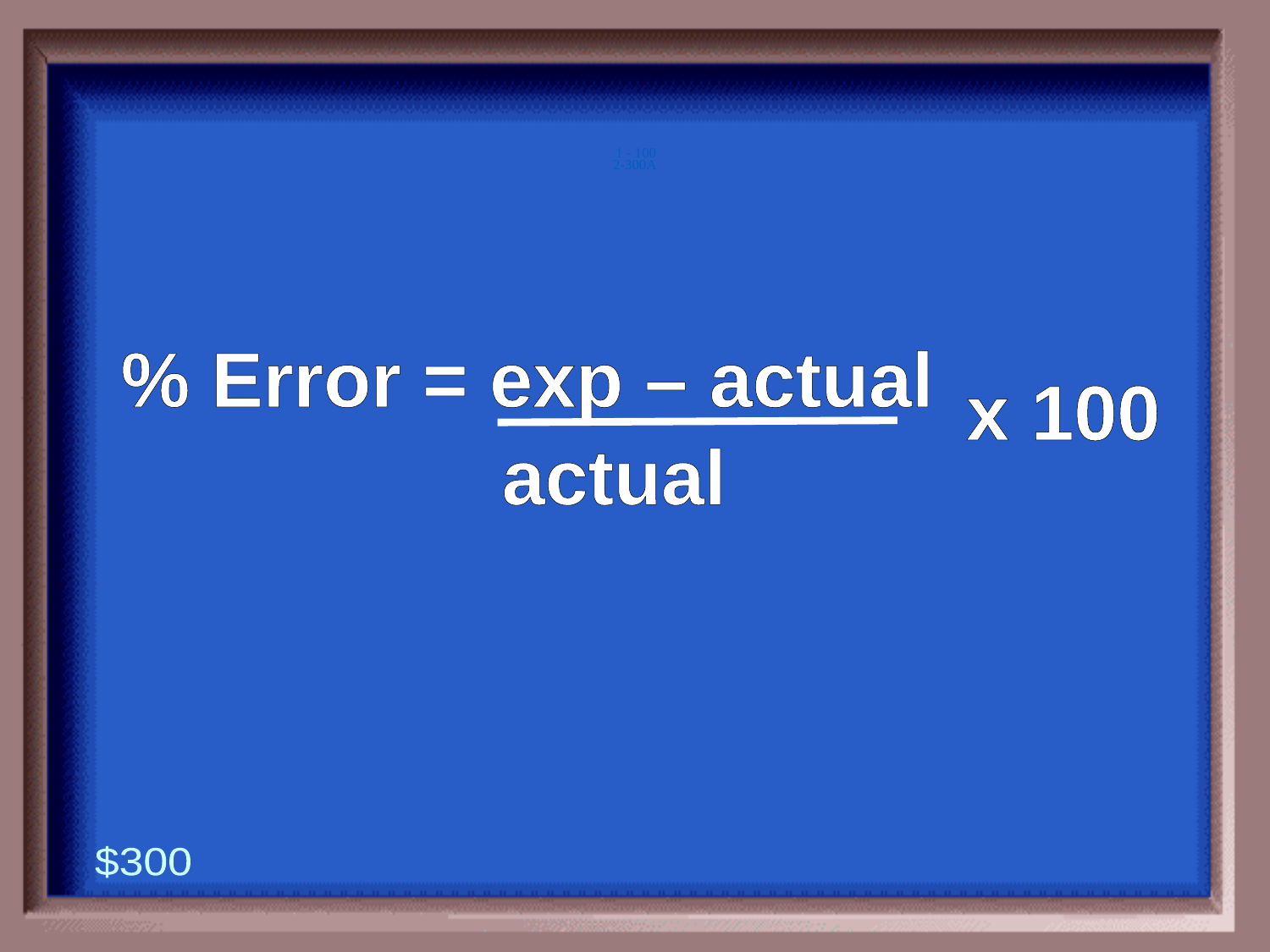

2-300A

1 - 100
% Error = exp – actual
			actual

x 100
$300